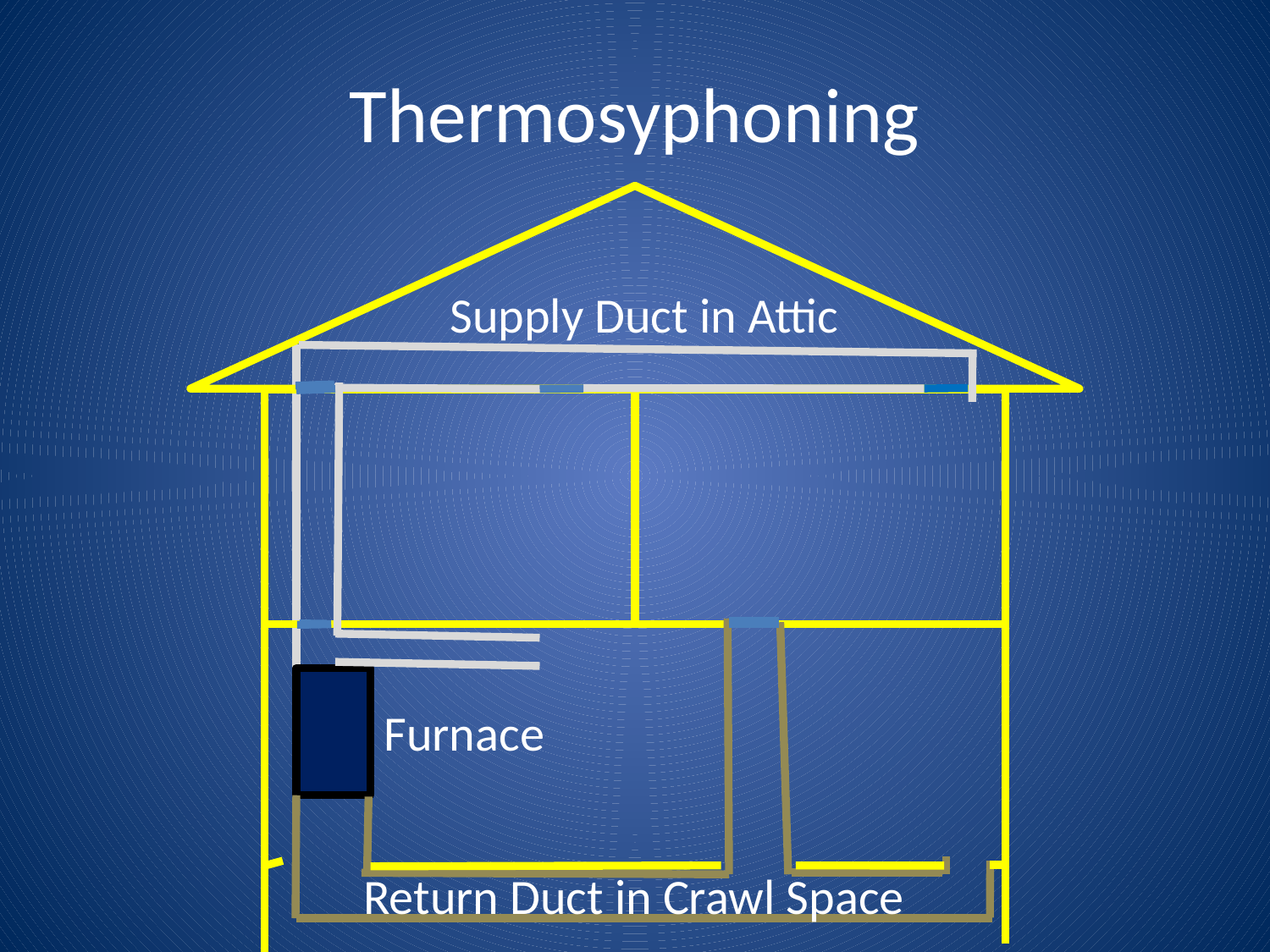

# Thermosyphoning

Supply Duct in Attic

Furnace
Return Duct in Crawl Space